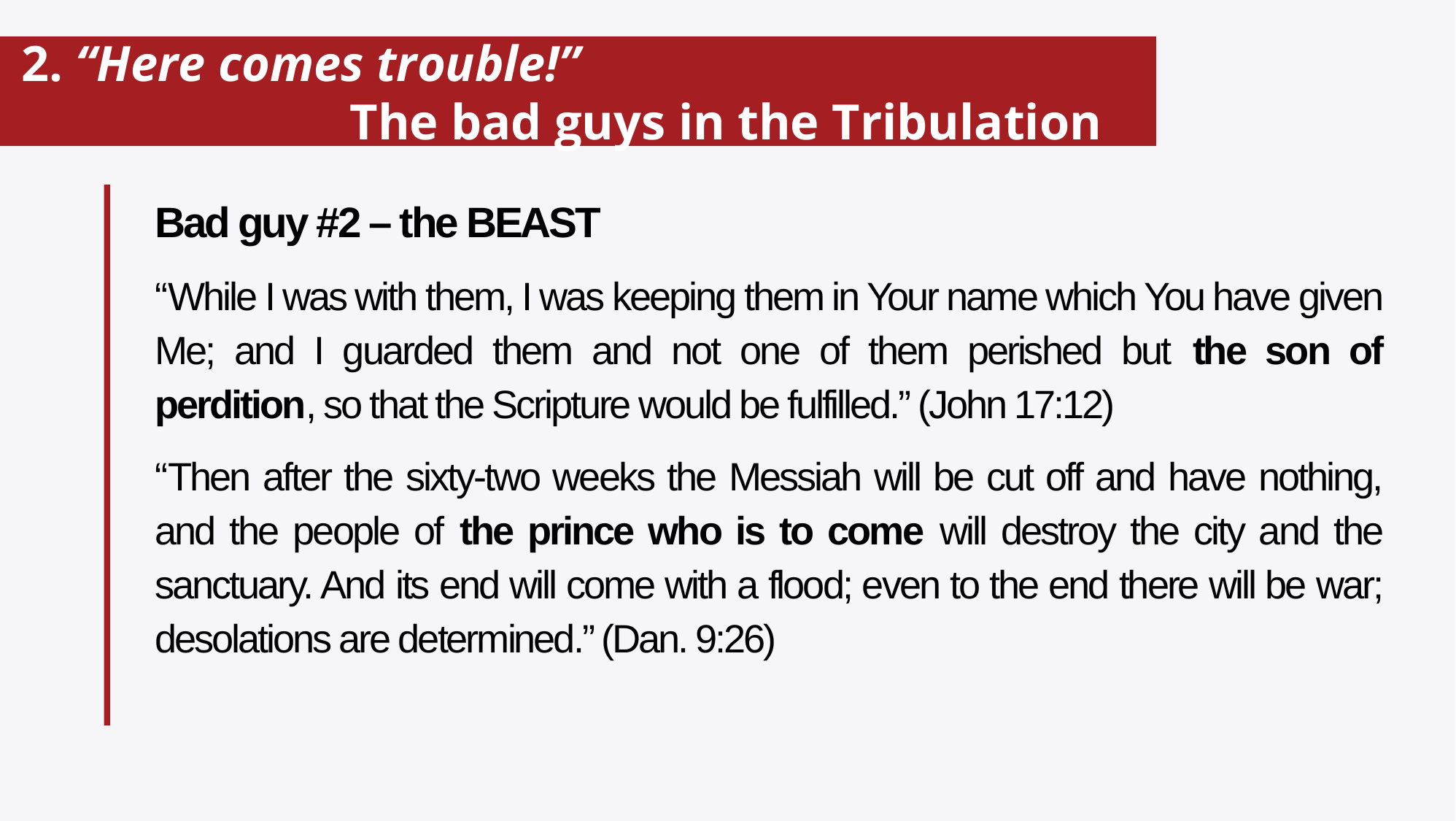

# 2. “Here comes trouble!” The bad guys in the Tribulation
Bad guy #2 – the BEAST
“While I was with them, I was keeping them in Your name which You have given Me; and I guarded them and not one of them perished but the son of perdition, so that the Scripture would be fulfilled.” (John 17:12)
“Then after the sixty-two weeks the Messiah will be cut off and have nothing, and the people of the prince who is to come will destroy the city and the sanctuary. And its end will come with a flood; even to the end there will be war; desolations are determined.” (Dan. 9:26)